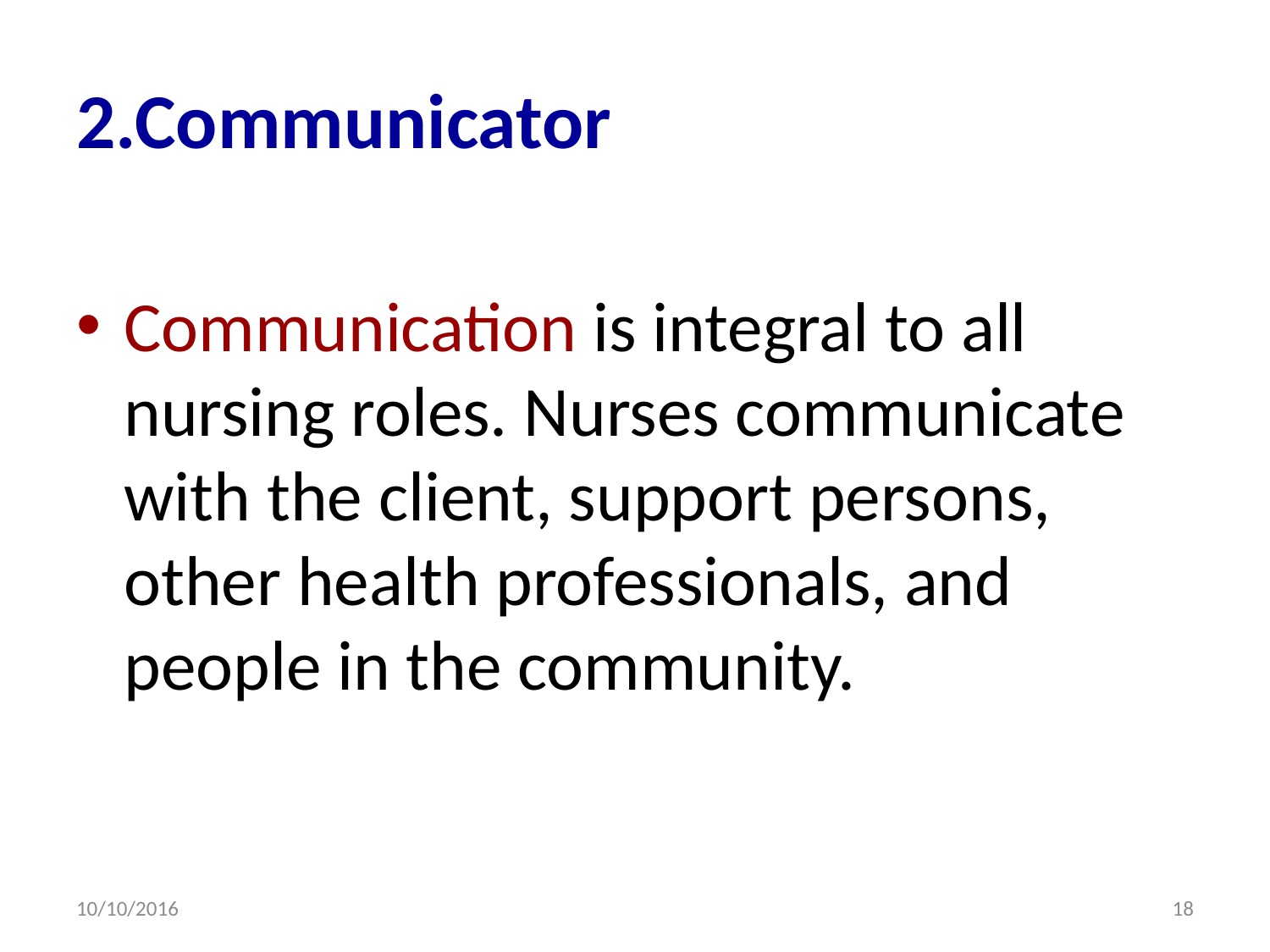

# 2.Communicator
Communication is integral to all nursing roles. Nurses communicate with the client, support persons, other health professionals, and people in the community.
10/10/2016
18